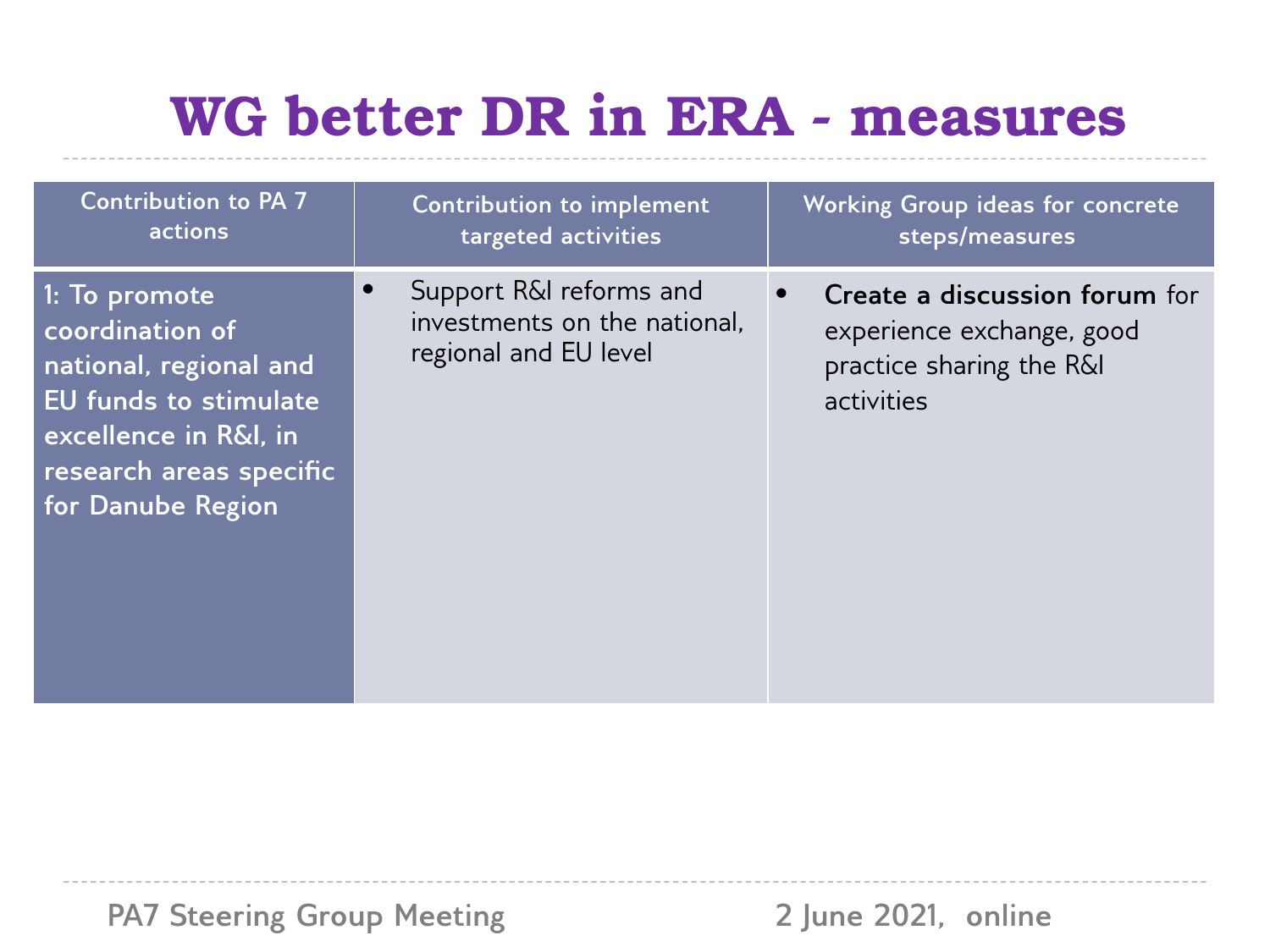

# WG better DR in ERA - measures
| Contribution to PA 7 actions | Contribution to implement targeted activities | Working Group ideas for concrete steps/measures |
| --- | --- | --- |
| 1: To promote coordination of national, regional and EU funds to stimulate excellence in R&I, in research areas specific for Danube Region | Support R&I reforms and investments on the national, regional and EU level | Create a discussion forum for experience exchange, good practice sharing the R&I activities |

PA7 Steering Group Meeting                          2 June 2021,  online